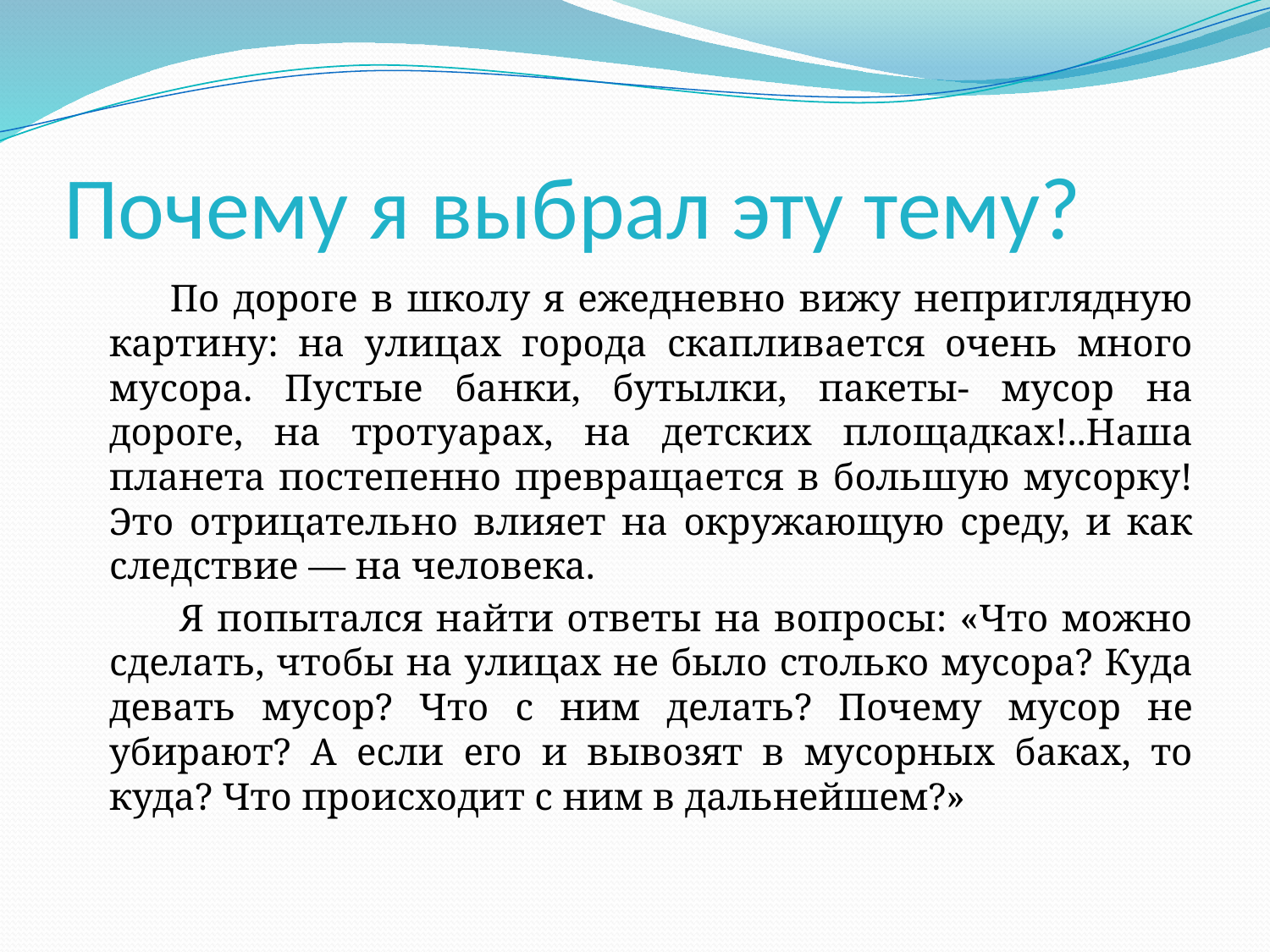

# Почему я выбрал эту тему?
       По дороге в школу я ежедневно вижу неприглядную картину: на улицах города скапливается очень много мусора. Пустые банки, бутылки, пакеты- мусор на дороге, на тротуарах, на детских площадках!..Наша планета постепенно превращается в большую мусорку! Это отрицательно влияет на окружающую среду, и как следствие — на человека.
        Я попытался найти ответы на вопросы: «Что можно сделать, чтобы на улицах не было столько мусора? Куда девать мусор? Что с ним делать? Почему мусор не убирают? А если его и вывозят в мусорных баках, то куда? Что происходит с ним в дальнейшем?»